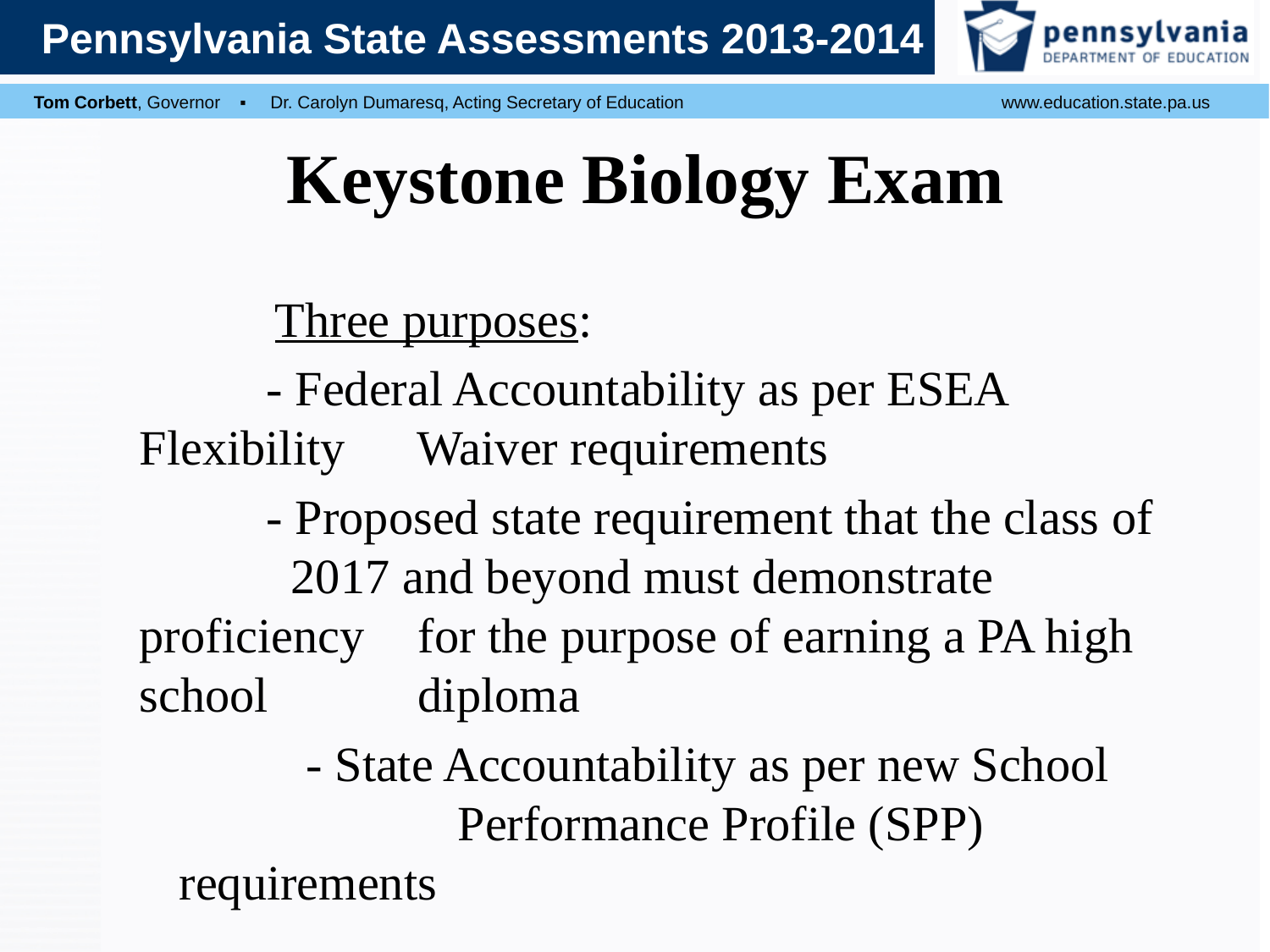

# Keystone Biology Exam

		  Three purposes:
	- Federal Accountability as per ESEA Flexibility 	  Waiver requirements
	- Proposed state requirement that the class of 	  2017 and beyond must demonstrate proficiency  	  for the purpose of earning a PA high school 	  diploma
		- State Accountability as per new School 	   	  Performance Profile (SPP) requirements